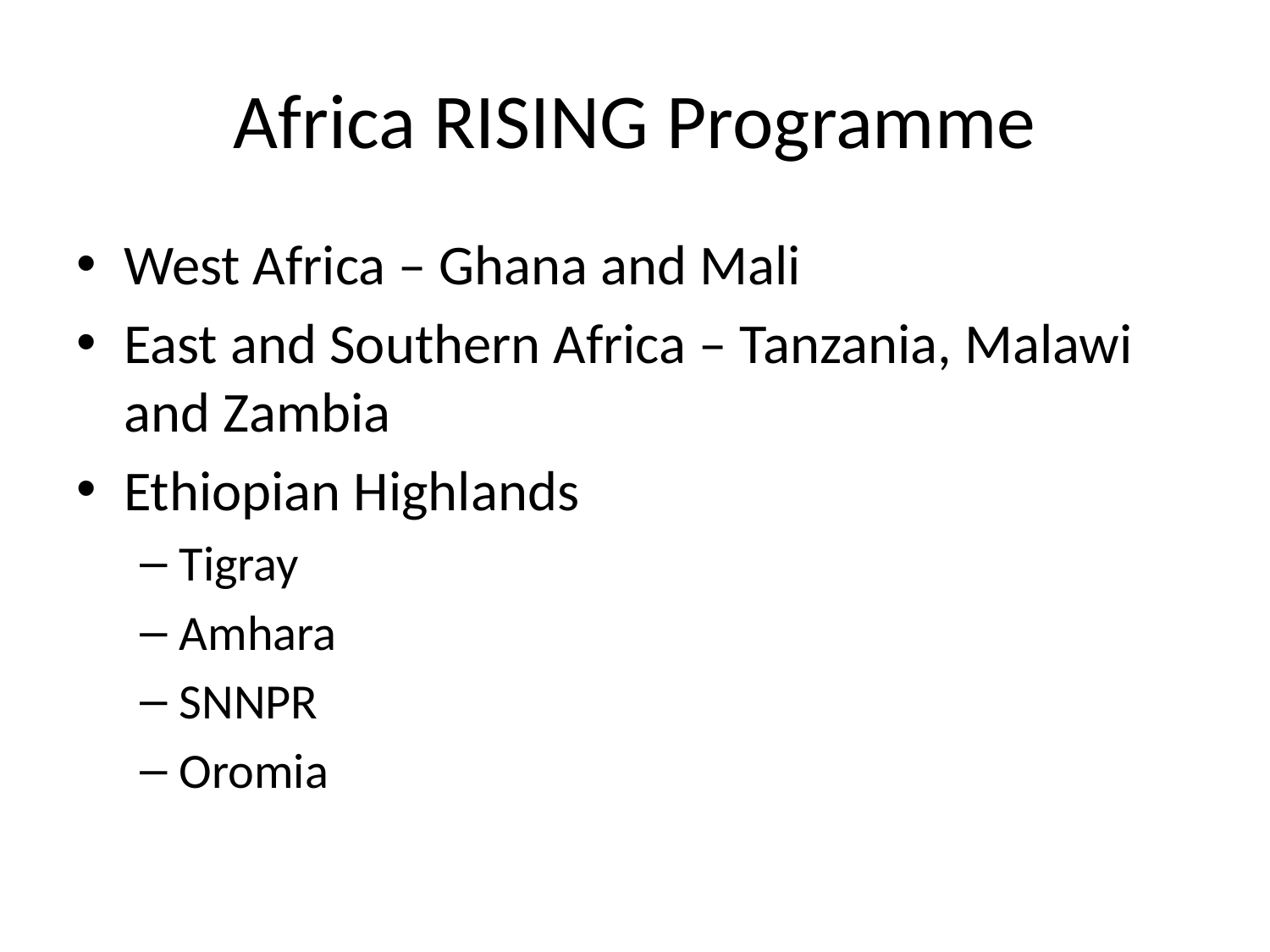

# Africa RISING Programme
West Africa – Ghana and Mali
East and Southern Africa – Tanzania, Malawi and Zambia
Ethiopian Highlands
Tigray
Amhara
SNNPR
Oromia